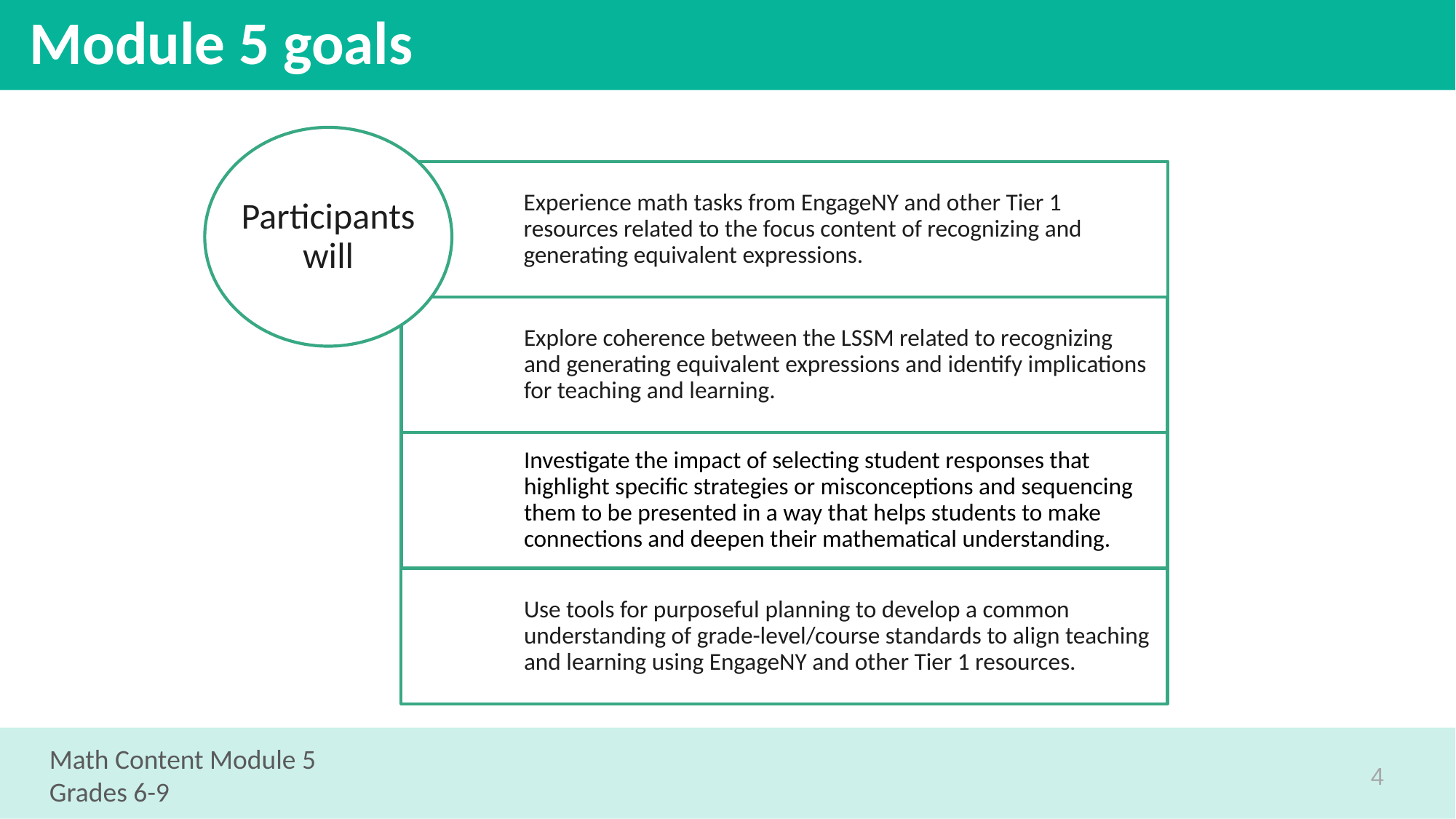

# Module 5 goals
Experience math tasks from EngageNY and other Tier 1 resources related to the focus content of recognizing and generating equivalent expressions.
Explore coherence between the LSSM related to recognizing and generating equivalent expressions and identify implications for teaching and learning.
Investigate the impact of selecting student responses that highlight specific strategies or misconceptions and sequencing them to be presented in a way that helps students to make connections and deepen their mathematical understanding.
Use tools for purposeful planning to develop a common understanding of grade-level/course standards to align teaching and learning using EngageNY and other Tier 1 resources.
Participants will

Math Content Module 5
Grades 6-9
4